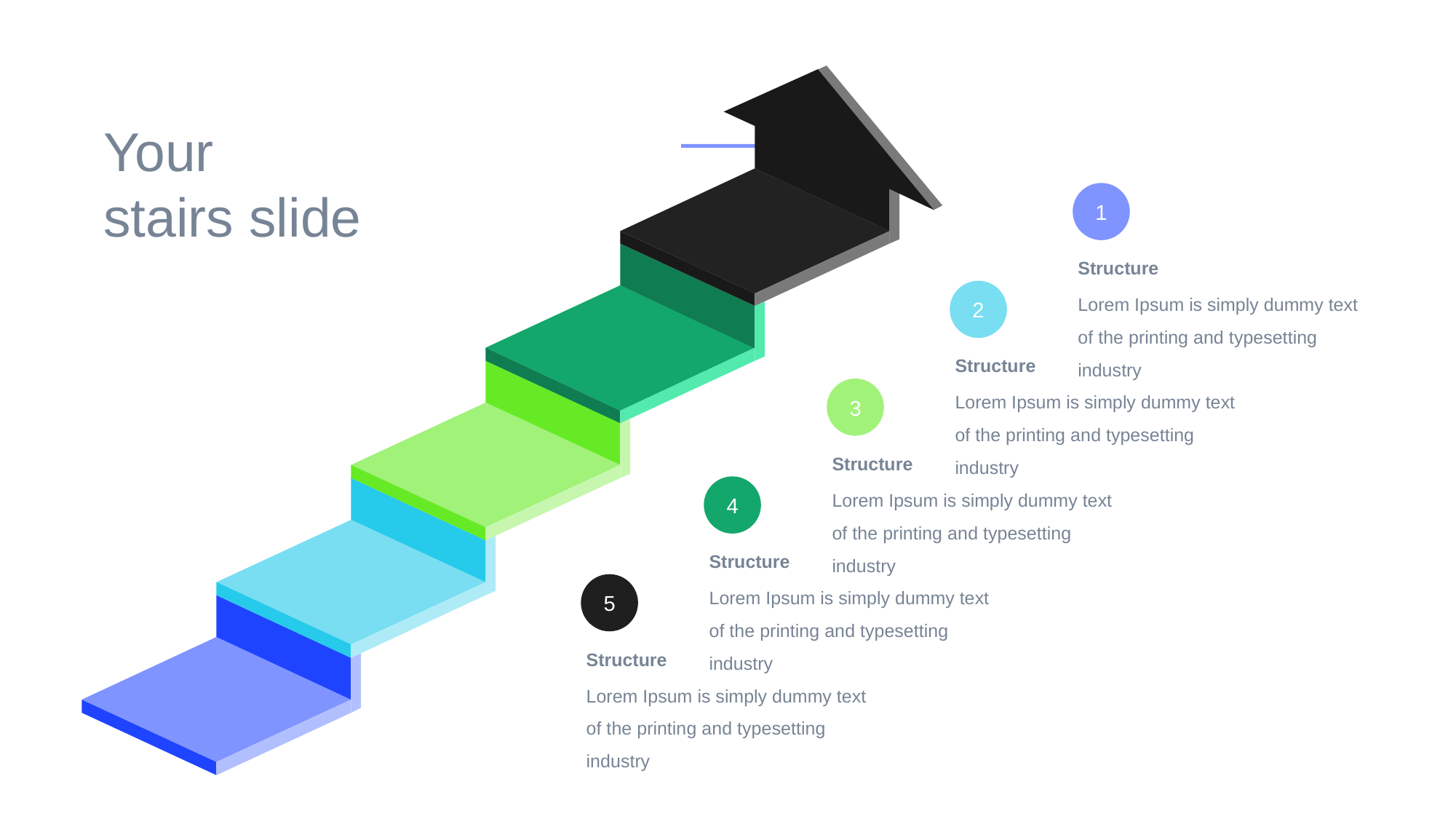

# Your stairs slide
1
Structure
Lorem Ipsum is simply dummy text of the printing and typesetting industry
2
Structure
Lorem Ipsum is simply dummy text of the printing and typesetting industry
3
Structure
Lorem Ipsum is simply dummy text of the printing and typesetting industry
4
Structure
Lorem Ipsum is simply dummy text of the printing and typesetting industry
5
Structure
Lorem Ipsum is simply dummy text of the printing and typesetting industry